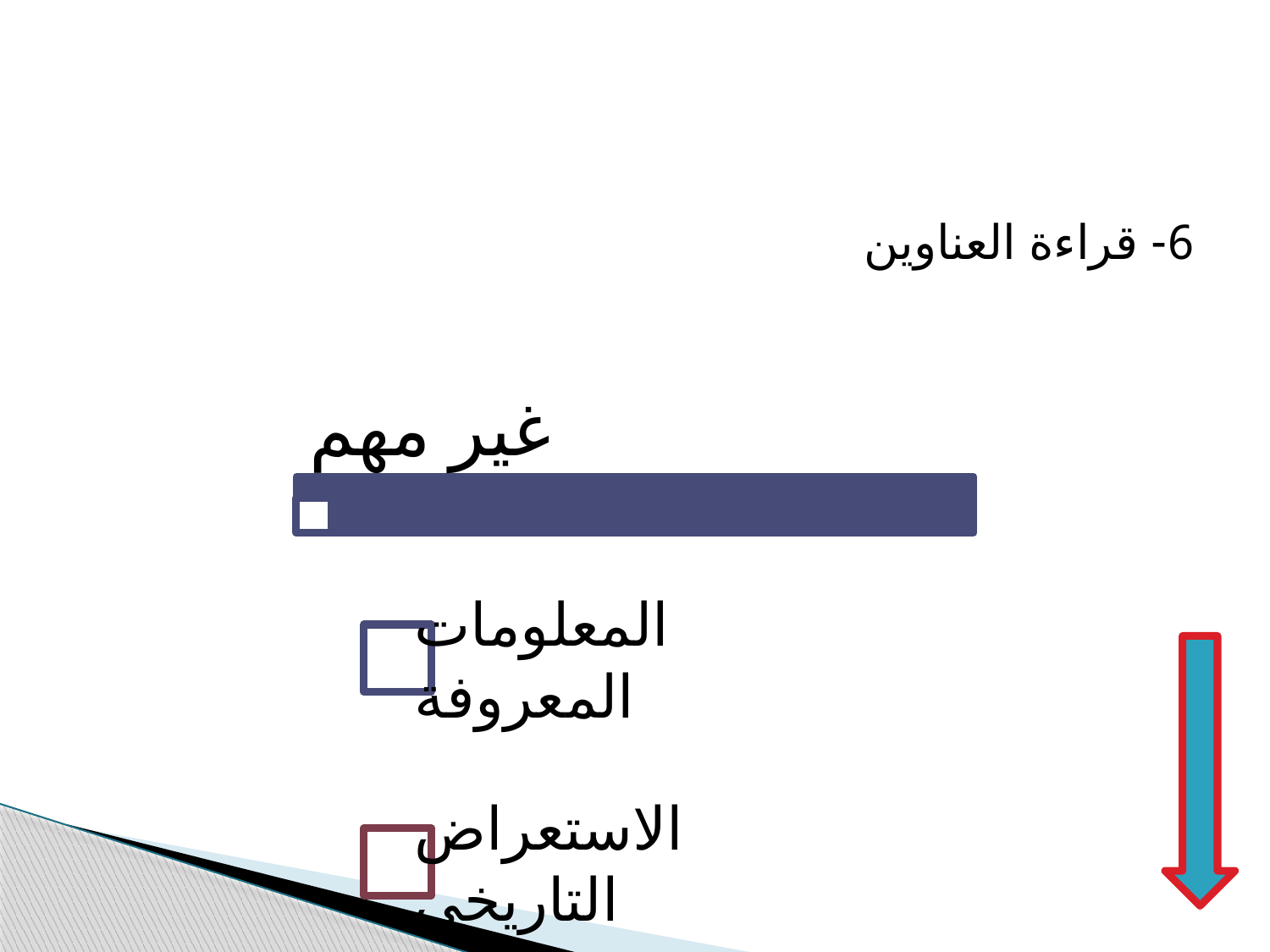

#
6- قراءة العناوين
غير مهم
المعلومات المعروفة
مهم